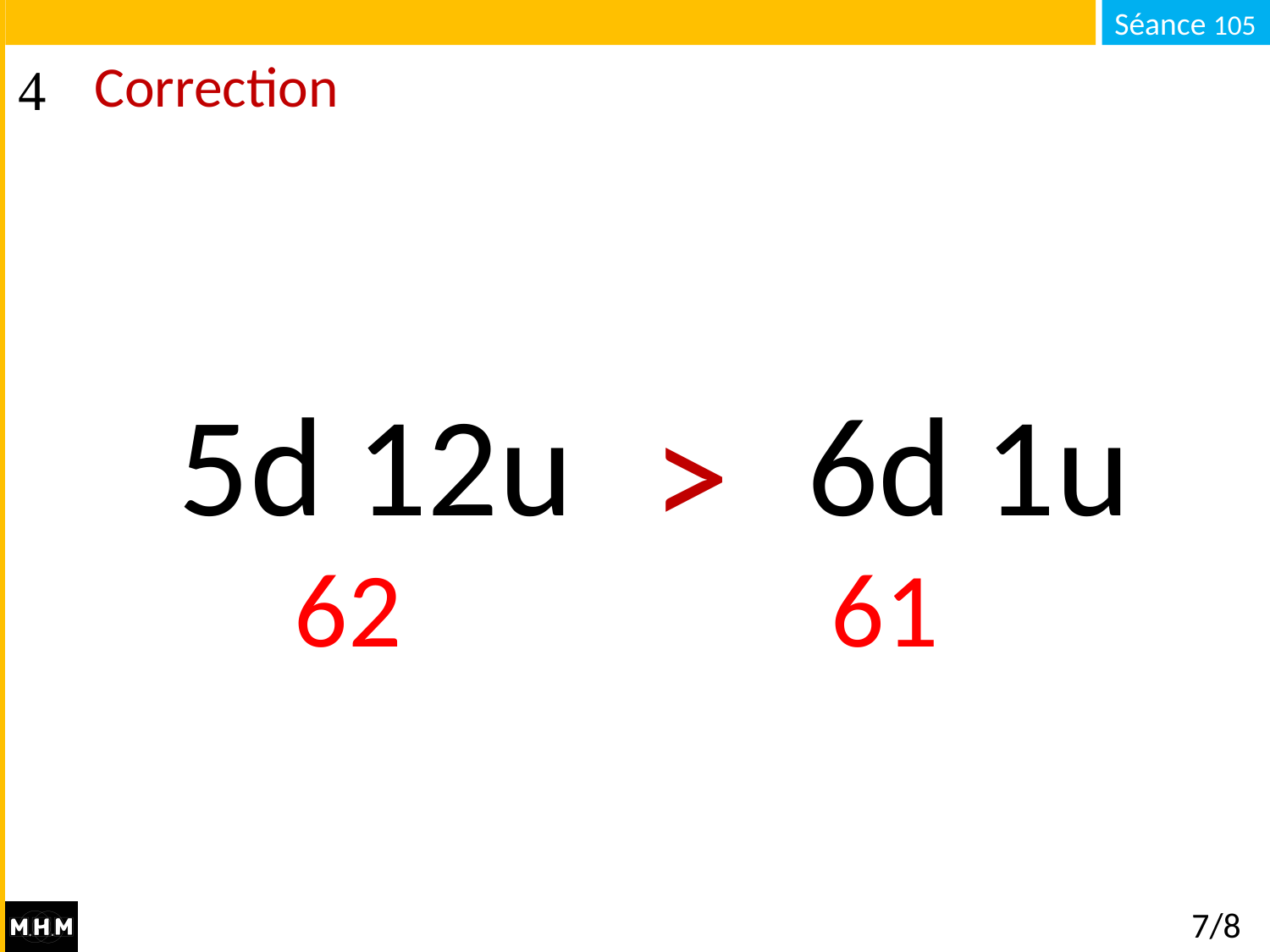

# Correction
>
5d 12u . . . 6d 1u
62                  61
7/8